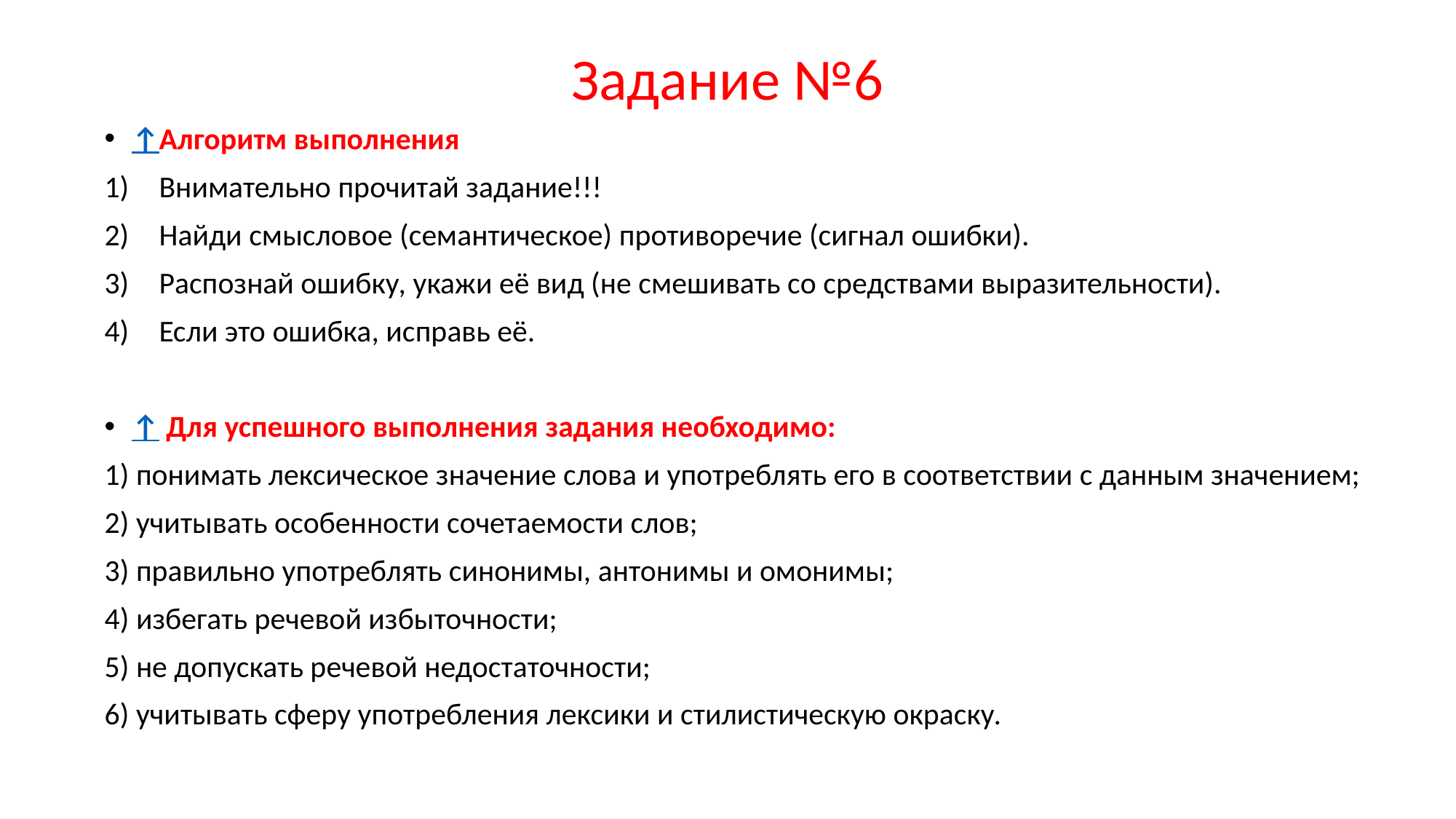

# Задание №6
↑Алгоритм выполнения
Внимательно прочитай задание!!!
Найди смысловое (семантическое) противоречие (сигнал ошибки).
Распознай ошибку, укажи её вид (не смешивать со средствами выразительности).
Если это ошибка, исправь её.

↑ Для успешного выполнения задания необходимо:
1) понимать лексическое значение слова и употреблять его в соответствии с данным значением;
2) учитывать особенности сочетаемости слов;
3) правильно употреблять синонимы, антонимы и омонимы;
4) избегать речевой избыточности;
5) не допускать речевой недостаточности;
6) учитывать сферу употребления лексики и стилистическую окраску.